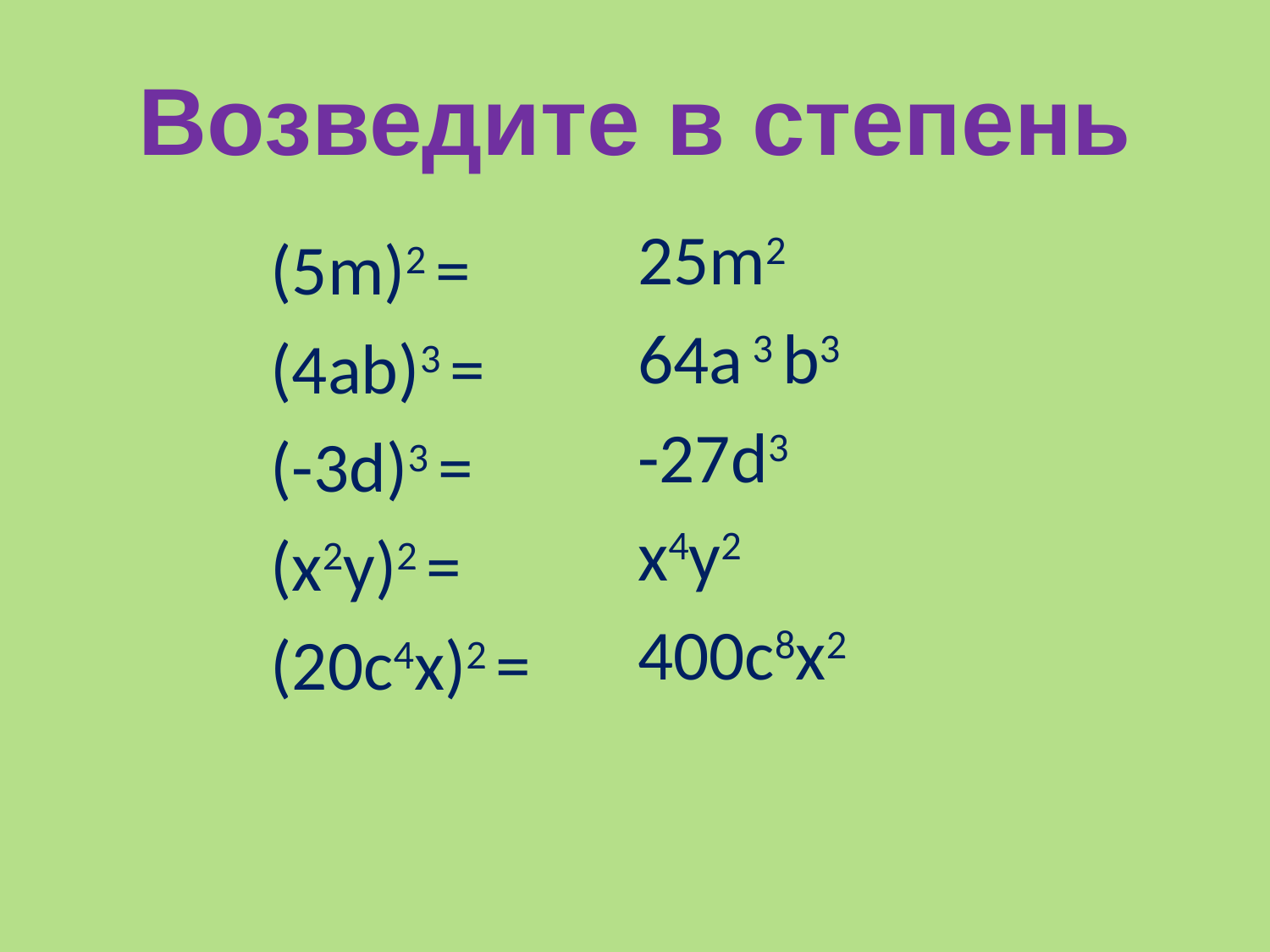

# Возведите в степень
25m2
64a 3 b3
-27d3
х4y2
400c8x2

(5m)2 =
(4ab)3 =
(-3d)3 =
(x2y)2 =
(20c4x)2 =